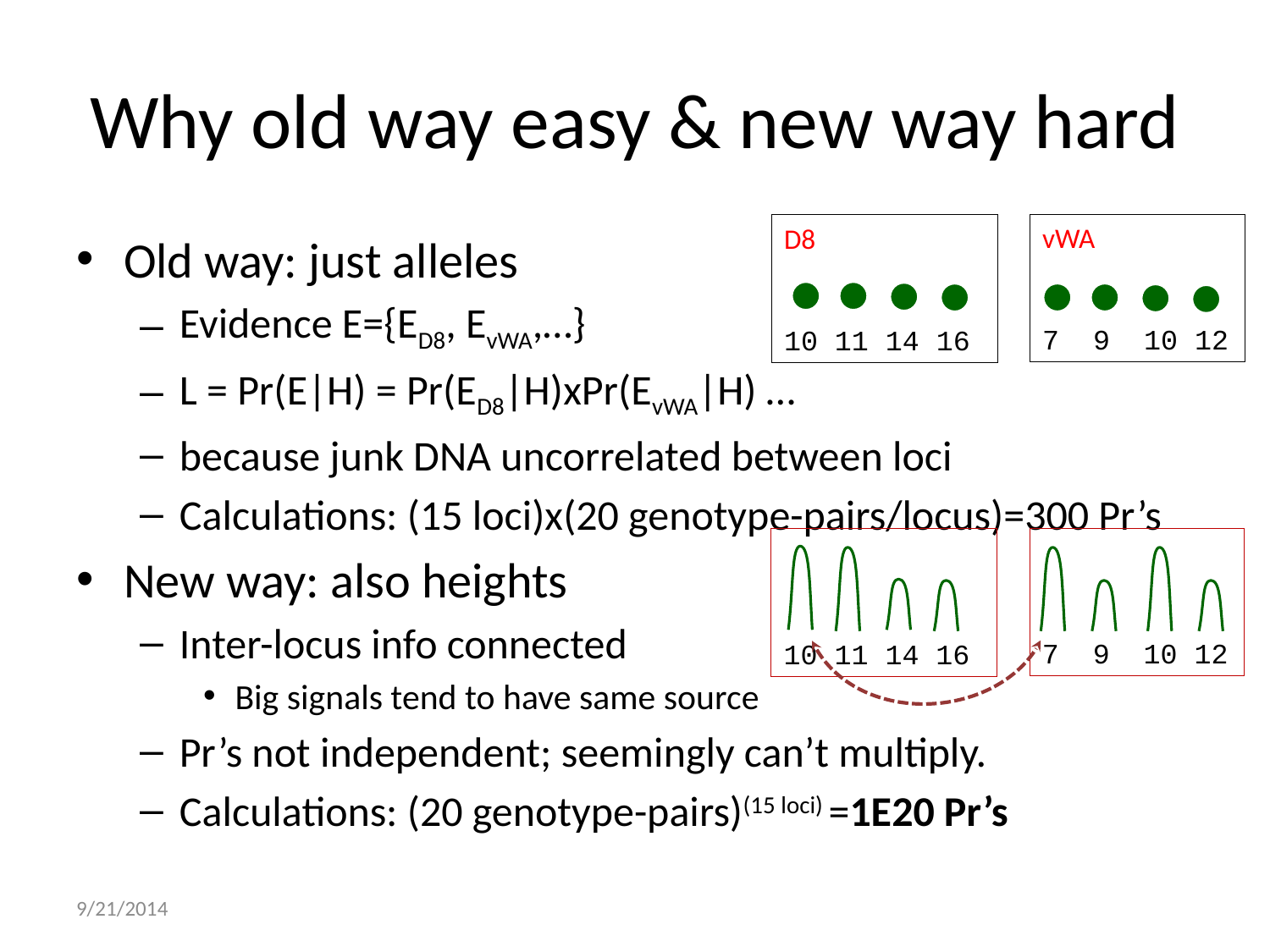

# Why old way easy & new way hard
vWA

7  9  10 12
D8

10 11 14 16
Old way: just alleles
Evidence E={ED8, EvWA,…}
L = Pr(E|H) = Pr(ED8|H)xPr(EvWA|H) …
because junk DNA uncorrelated between loci
Calculations: (15 loci)x(20 genotype-pairs/locus)=300 Pr’s
New way: also heights
Inter-locus info connected
Big signals tend to have same source
Pr’s not independent; seemingly can’t multiply.
Calculations: (20 genotype-pairs)(15 loci) =1E20 Pr’s

7  9  10 12

10 11 14 16

9/21/2014